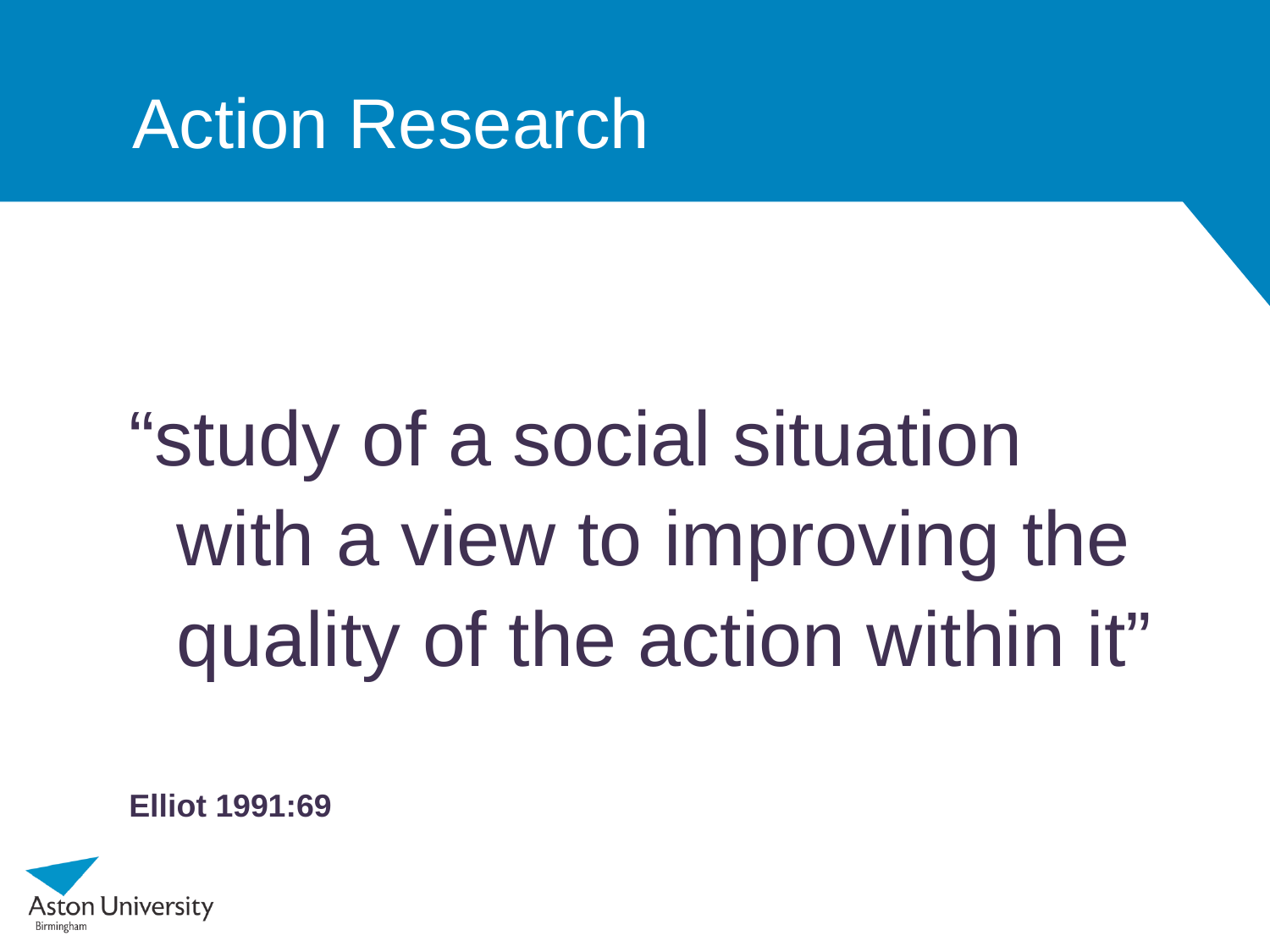

# Action Research

“study of a social situation with a view to improving the quality of the action within it”

Elliot 1991:69